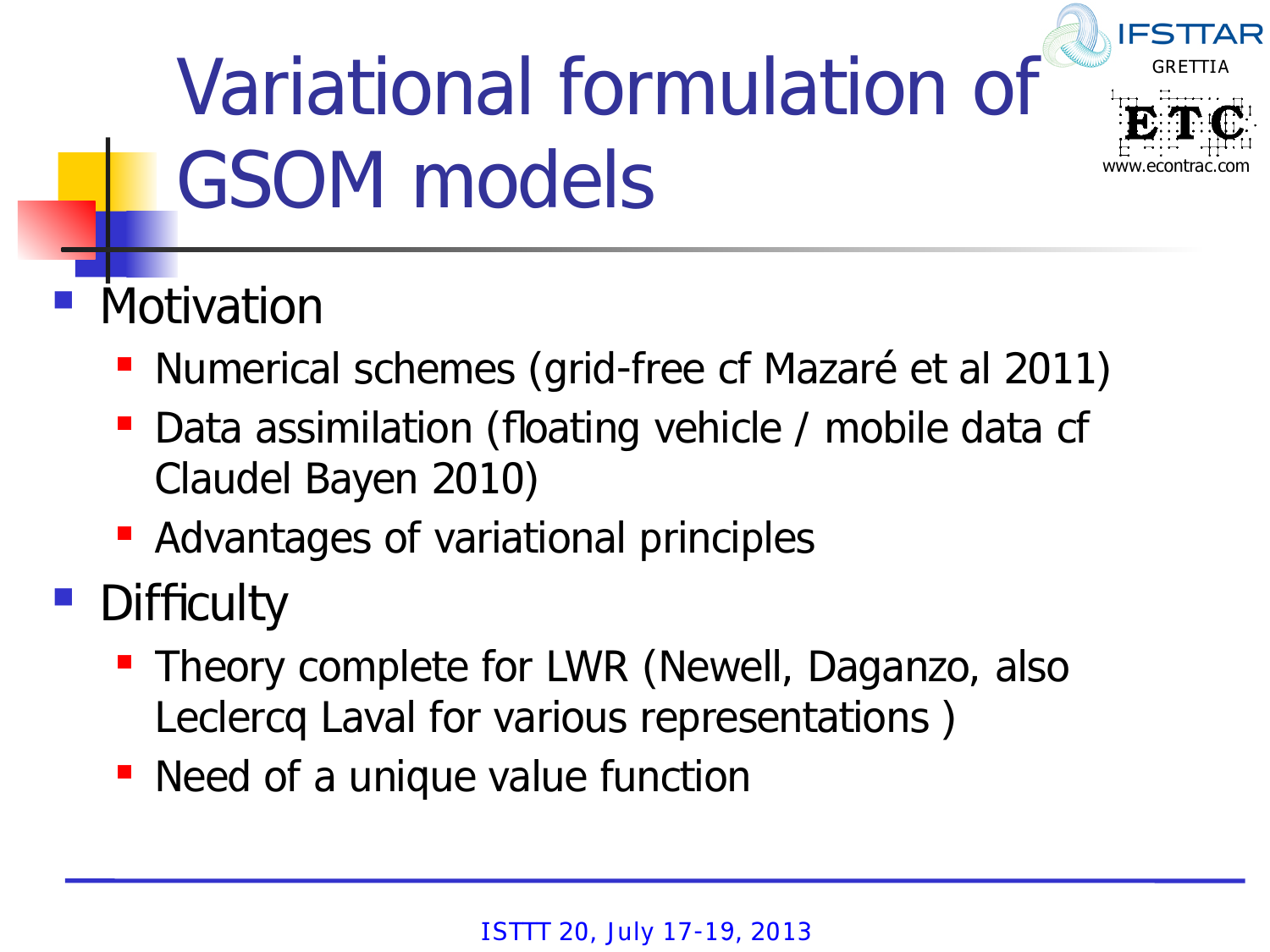

# Variational formulation of GSOM models
Motivation
Numerical schemes (grid-free cf Mazaré et al 2011)
Data assimilation (floating vehicle / mobile data cf Claudel Bayen 2010)
Advantages of variational principles
Difficulty
Theory complete for LWR (Newell, Daganzo, also Leclercq Laval for various representations )
Need of a unique value function

ISTTT 20, July 17-19, 2013